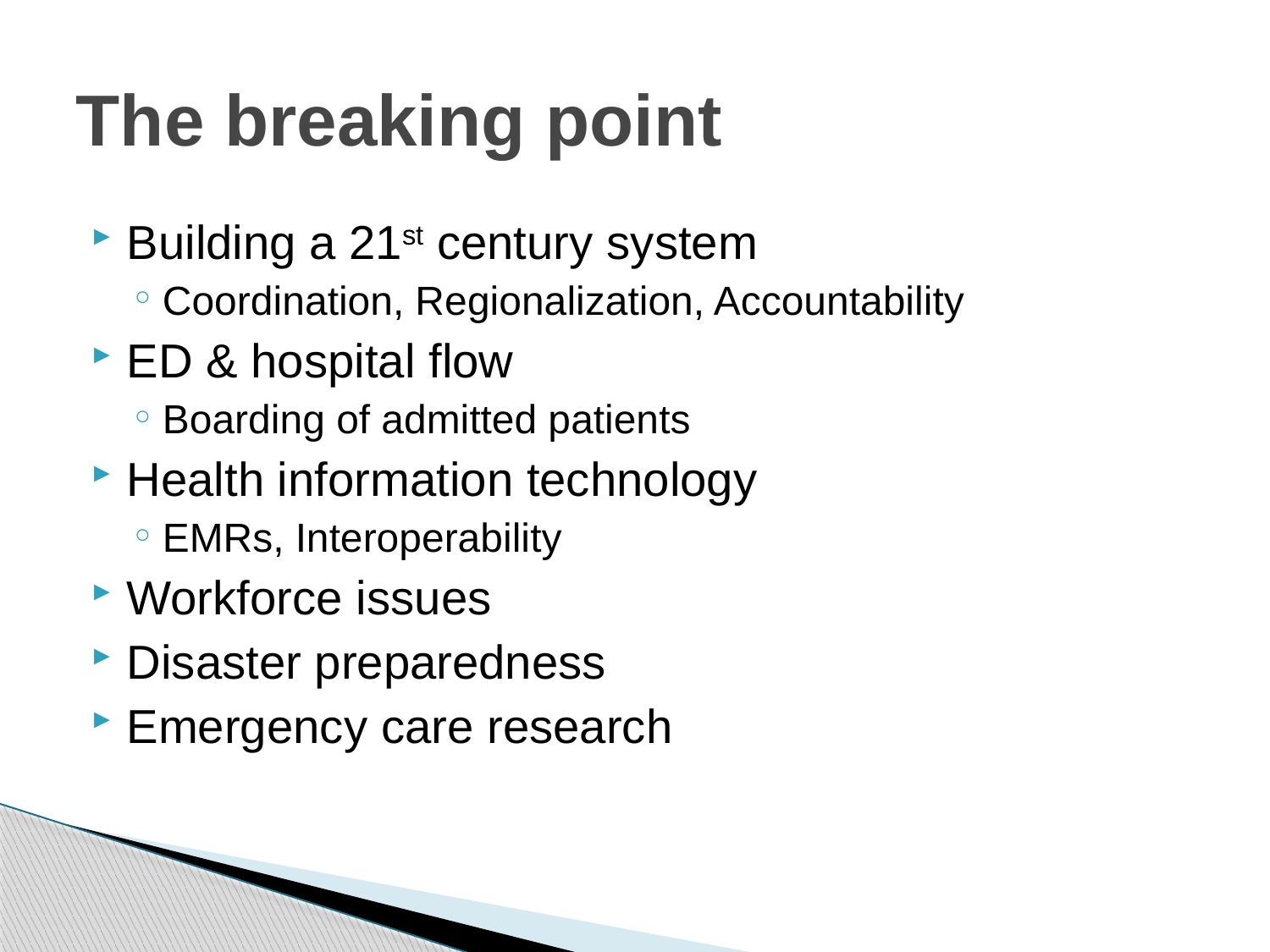

# The breaking point
Building a 21st century system
Coordination, Regionalization, Accountability
ED & hospital flow
Boarding of admitted patients
Health information technology
EMRs, Interoperability
Workforce issues
Disaster preparedness
Emergency care research